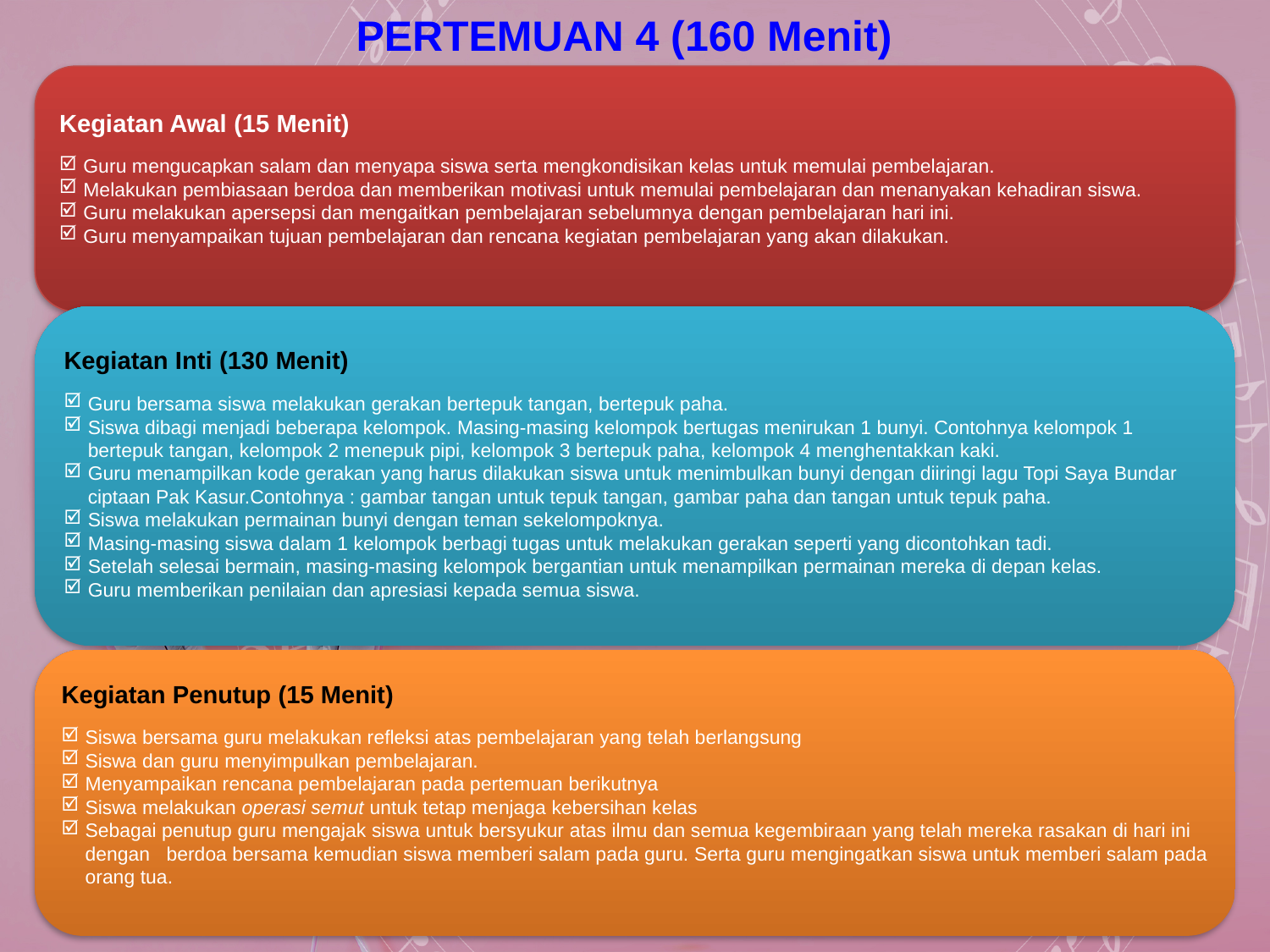

PERTEMUAN 4 (160 Menit)
Kegiatan Awal (15 Menit)

Guru mengucapkan salam dan menyapa siswa serta mengkondisikan kelas untuk memulai pembelajaran.
Melakukan pembiasaan berdoa dan memberikan motivasi untuk memulai pembelajaran dan menanyakan kehadiran siswa.
Guru melakukan apersepsi dan mengaitkan pembelajaran sebelumnya dengan pembelajaran hari ini.
Guru menyampaikan tujuan pembelajaran dan rencana kegiatan pembelajaran yang akan dilakukan.

Kegiatan Inti (130 Menit)

Guru bersama siswa melakukan gerakan bertepuk tangan, bertepuk paha.
Siswa dibagi menjadi beberapa kelompok. Masing-masing kelompok bertugas menirukan 1 bunyi. Contohnya kelompok 1 bertepuk tangan, kelompok 2 menepuk pipi, kelompok 3 bertepuk paha, kelompok 4 menghentakkan kaki.
Guru menampilkan kode gerakan yang harus dilakukan siswa untuk menimbulkan bunyi dengan diiringi lagu Topi Saya Bundar ciptaan Pak Kasur.Contohnya : gambar tangan untuk tepuk tangan, gambar paha dan tangan untuk tepuk paha.
Siswa melakukan permainan bunyi dengan teman sekelompoknya.
Masing-masing siswa dalam 1 kelompok berbagi tugas untuk melakukan gerakan seperti yang dicontohkan tadi.
Setelah selesai bermain, masing-masing kelompok bergantian untuk menampilkan permainan mereka di depan kelas.
Guru memberikan penilaian dan apresiasi kepada semua siswa.

Kegiatan Penutup (15 Menit)

Siswa bersama guru melakukan refleksi atas pembelajaran yang telah berlangsung
Siswa dan guru menyimpulkan pembelajaran.
Menyampaikan rencana pembelajaran pada pertemuan berikutnya
Siswa melakukan operasi semut untuk tetap menjaga kebersihan kelas
Sebagai penutup guru mengajak siswa untuk bersyukur atas ilmu dan semua kegembiraan yang telah mereka rasakan di hari ini dengan   berdoa bersama kemudian siswa memberi salam pada guru. Serta guru mengingatkan siswa untuk memberi salam pada orang tua.